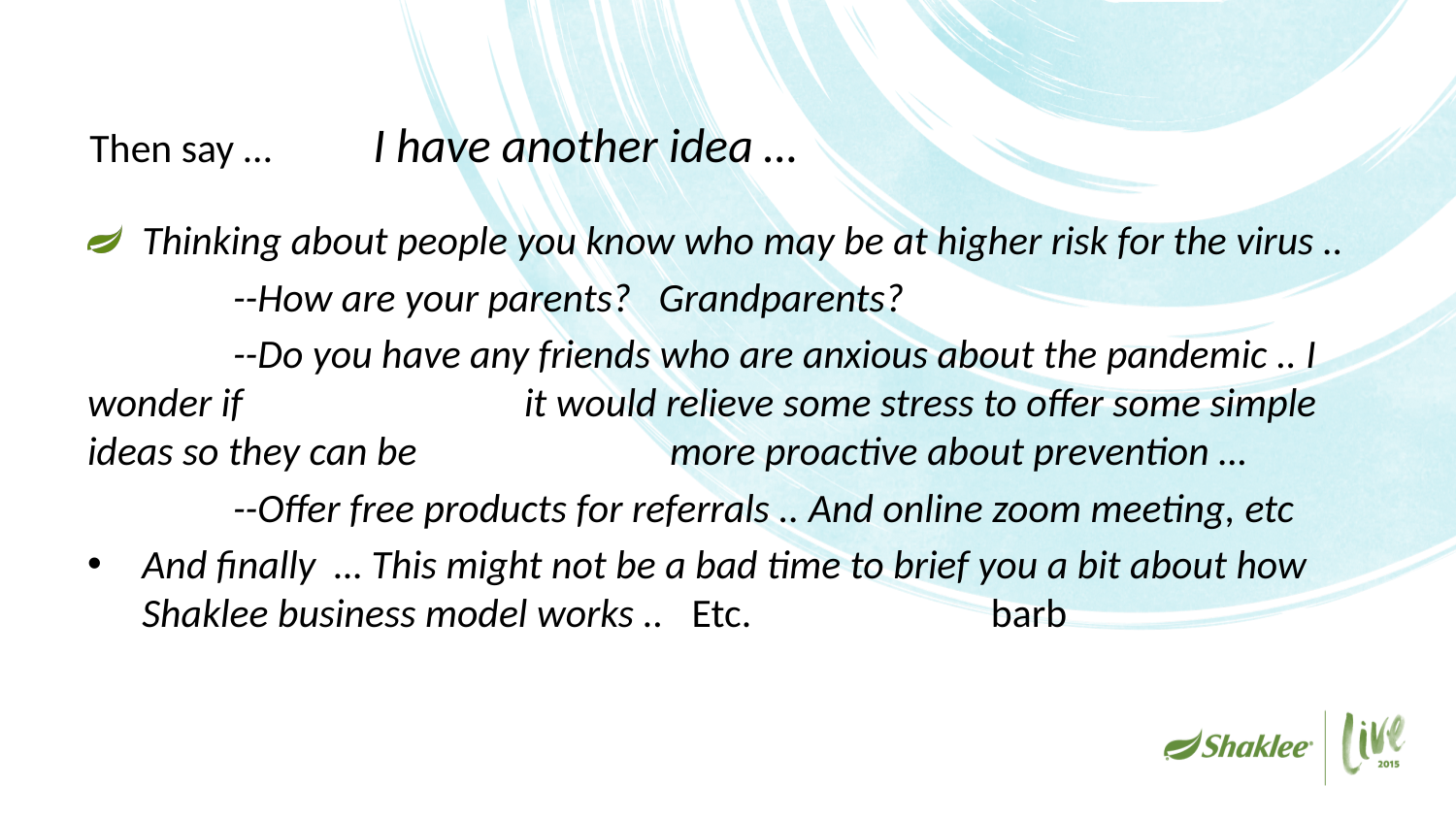

# Then say …           I have another idea …
Thinking about people you know who may be at higher risk for the virus ..
	--How are your parents?   Grandparents?
	--Do you have any friends who are anxious about the pandemic .. I wonder if 		it would relieve some stress to offer some simple ideas so they can be 		more proactive about prevention …
	--Offer free products for referrals .. And online zoom meeting, etc
And finally  … This might not be a bad time to brief you a bit about how Shaklee business model works ..   Etc.                          barb